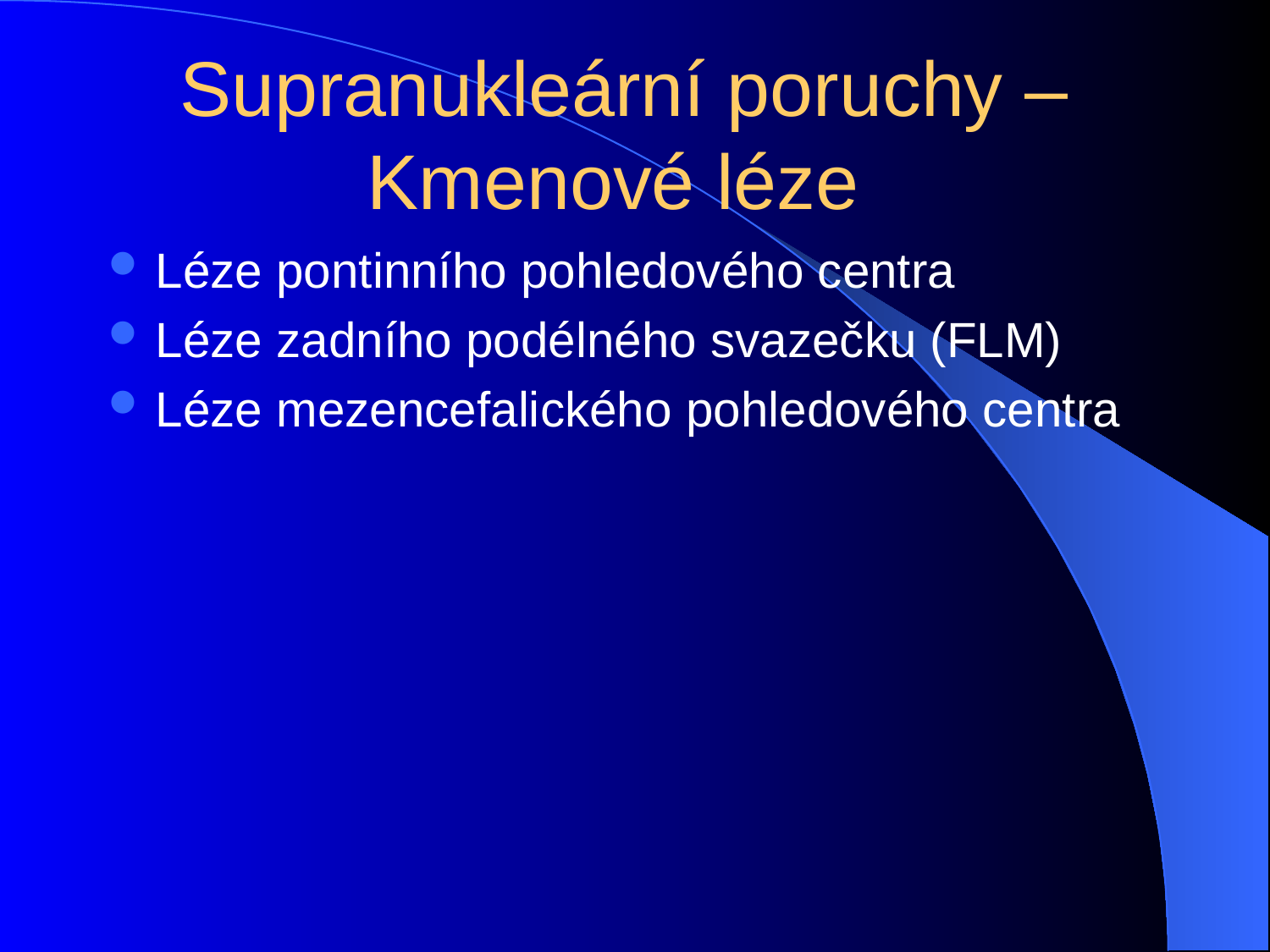

# Supranukleární poruchy – Kmenové léze
Léze pontinního pohledového centra
Léze zadního podélného svazečku (FLM)
Léze mezencefalického pohledového centra